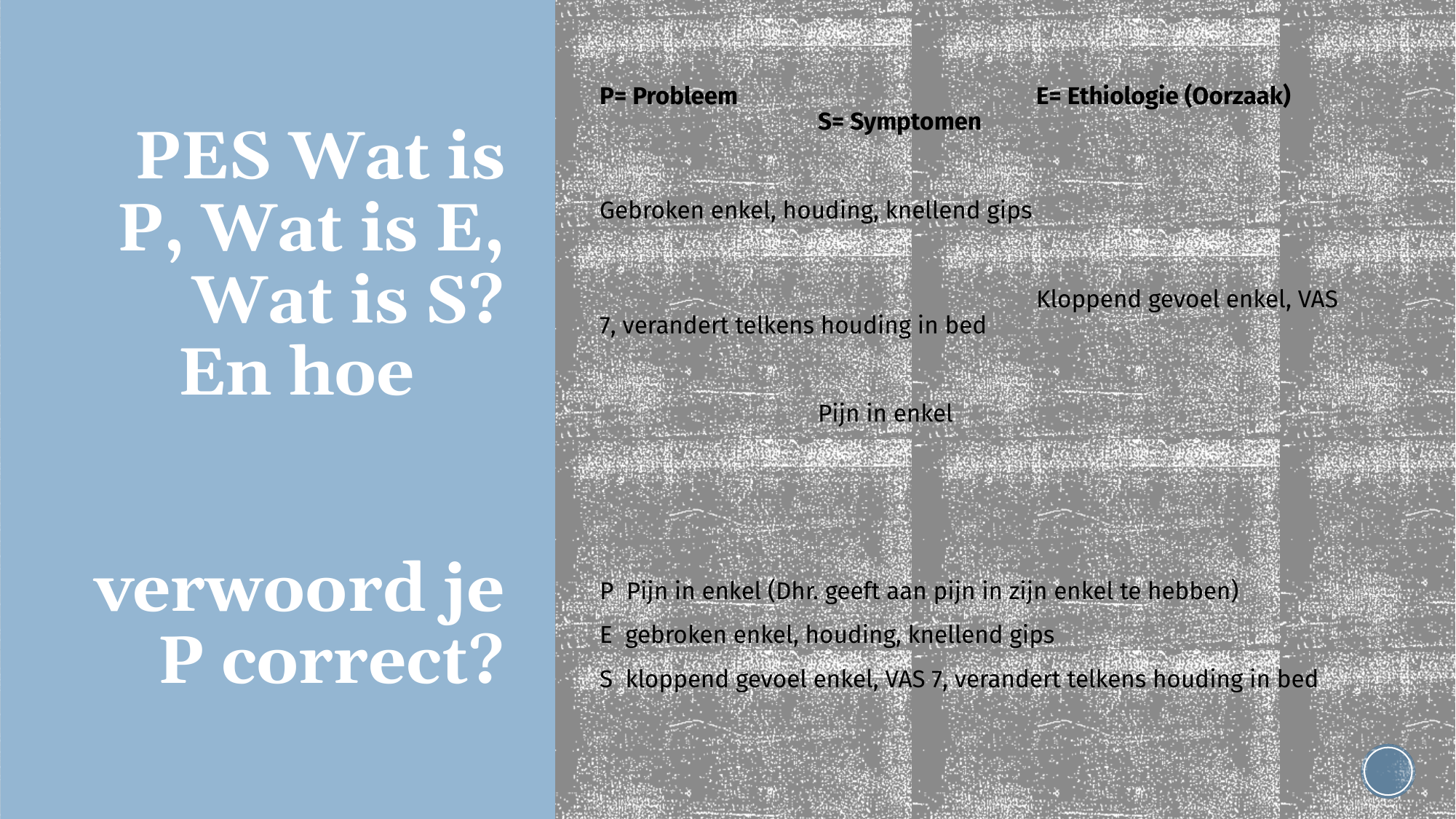

P= Probleem			E= Ethiologie (Oorzaak) 		S= Symptomen

Gebroken enkel, houding, knellend gips

				Kloppend gevoel enkel, VAS 7, verandert telkens houding in bed

		Pijn in enkel

P  Pijn in enkel (Dhr. geeft aan pijn in zijn enkel te hebben)
E  gebroken enkel, houding, knellend gips
S  kloppend gevoel enkel, VAS 7, verandert telkens houding in bed

# PES Wat is P, Wat is E, Wat is S? En hoe 					      verwoord je P correct?